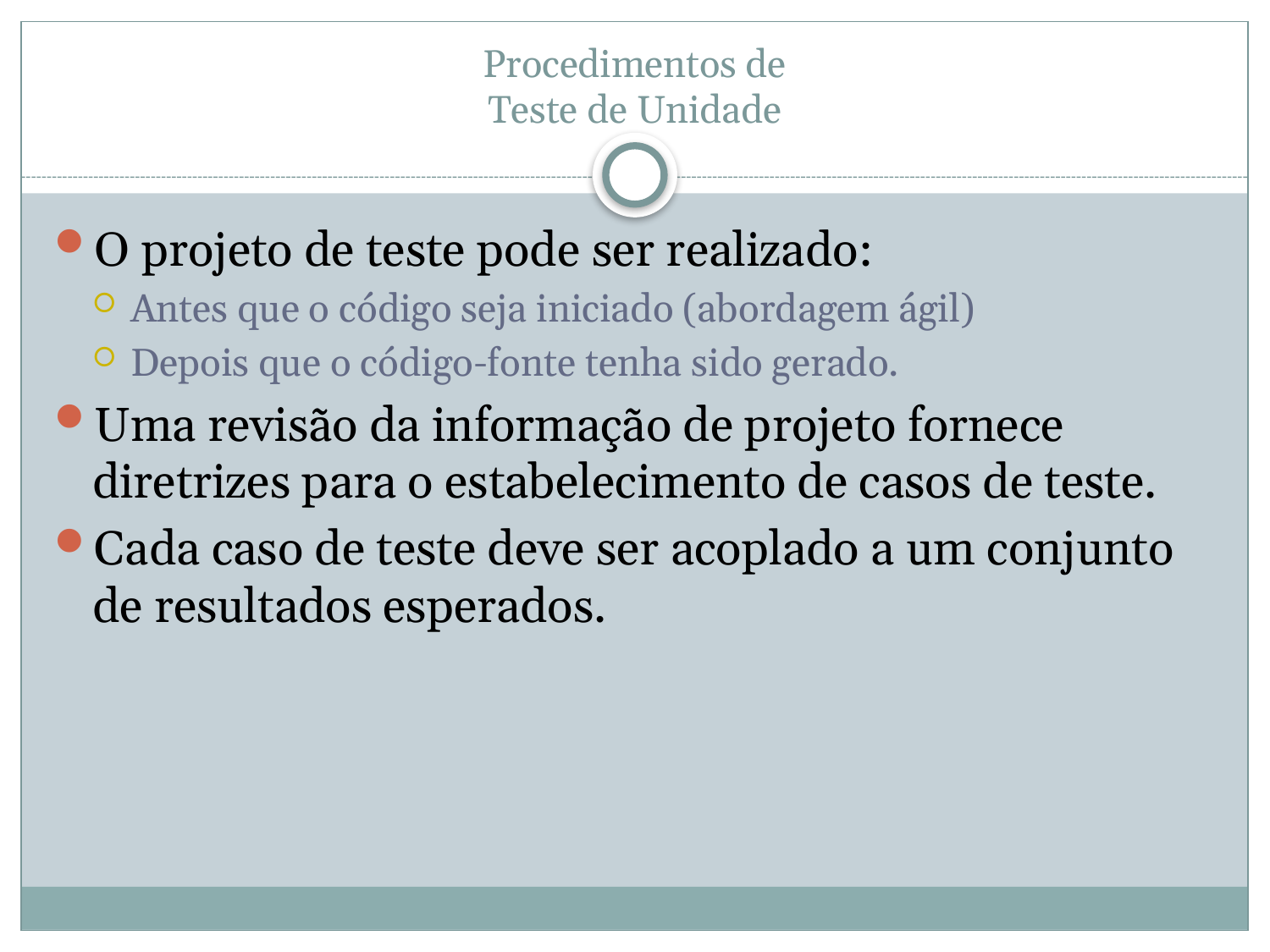

# Procedimentos de Teste de Unidade
O projeto de teste pode ser realizado:
Antes que o código seja iniciado (abordagem ágil)
Depois que o código-fonte tenha sido gerado.
Uma revisão da informação de projeto fornece diretrizes para o estabelecimento de casos de teste.
Cada caso de teste deve ser acoplado a um conjunto de resultados esperados.